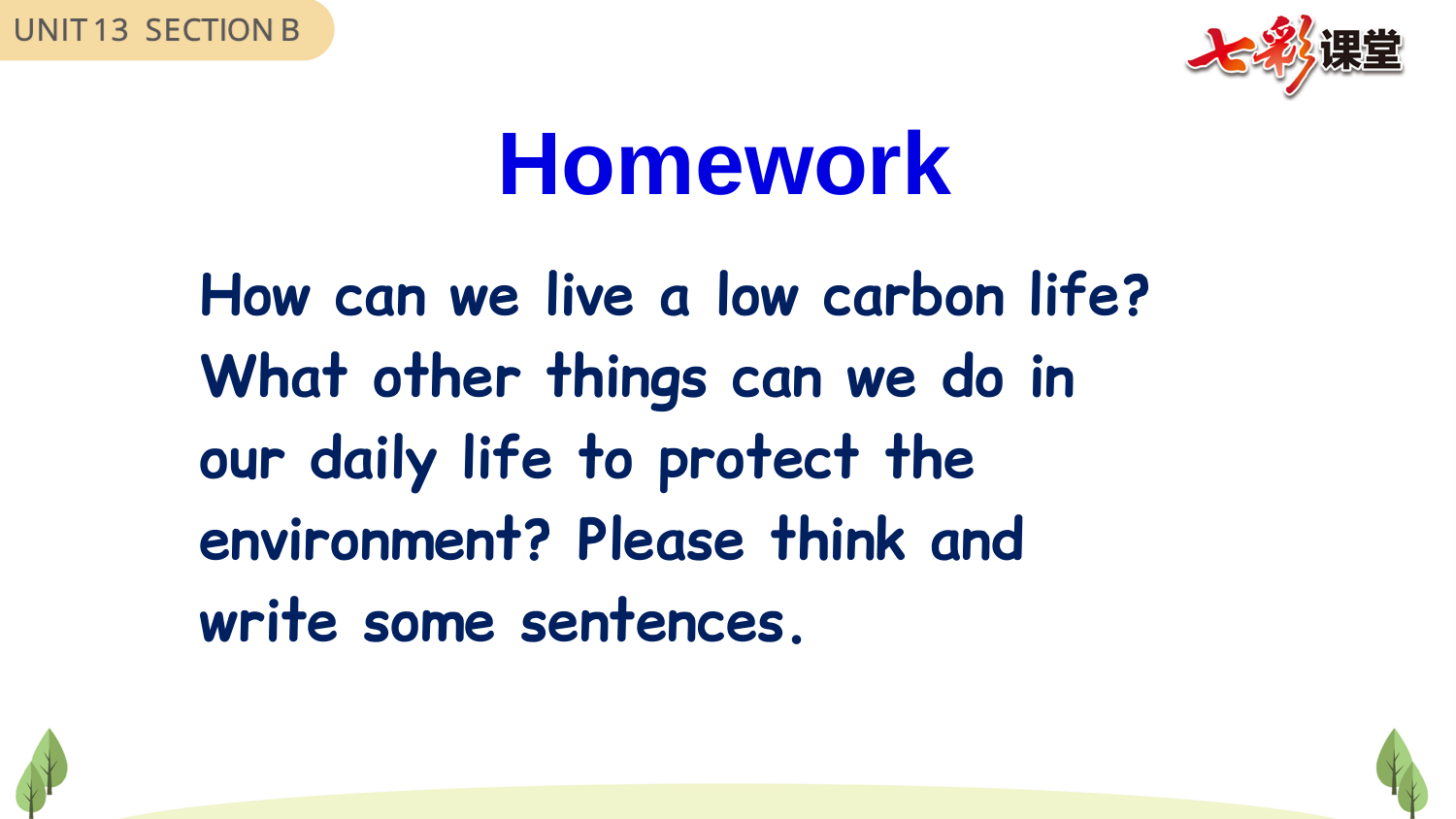

Homework
How can we live a low carbon life? What other things can we do in our daily life to protect the environment? Please think and write some sentences.